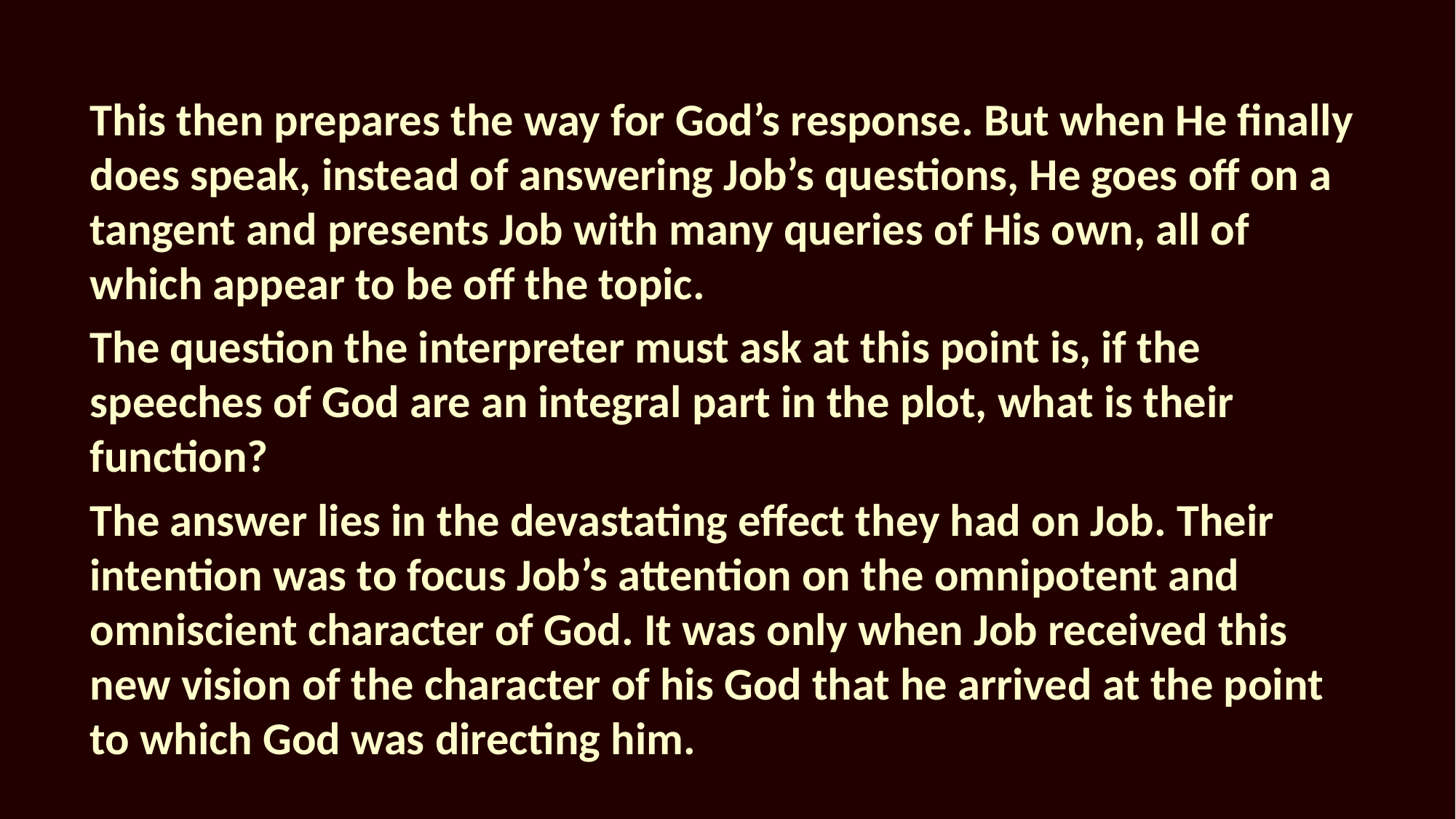

This then prepares the way for God’s response. But when He finally does speak, instead of answering Job’s questions, He goes off on a tangent and presents Job with many queries of His own, all of which appear to be off the topic.
The question the interpreter must ask at this point is, if the speeches of God are an integral part in the plot, what is their function?
The answer lies in the devastating effect they had on Job. Their intention was to focus Job’s attention on the omnipotent and omniscient character of God. It was only when Job received this new vision of the character of his God that he arrived at the point to which God was directing him.